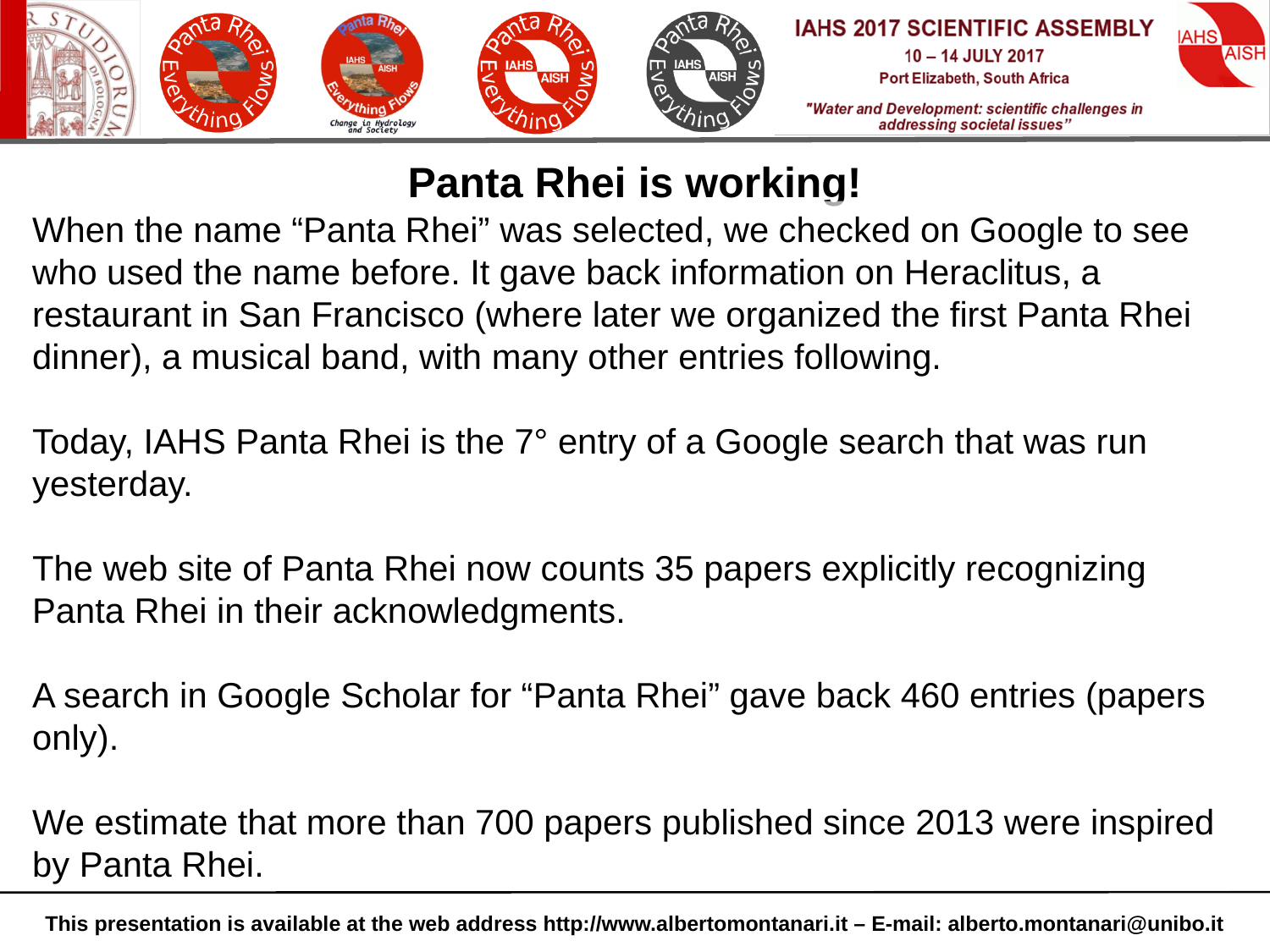

Panta Rhei is working!
When the name “Panta Rhei” was selected, we checked on Google to see who used the name before. It gave back information on Heraclitus, a restaurant in San Francisco (where later we organized the first Panta Rhei dinner), a musical band, with many other entries following.

Today, IAHS Panta Rhei is the 7° entry of a Google search that was run yesterday.

The web site of Panta Rhei now counts 35 papers explicitly recognizing Panta Rhei in their acknowledgments.

A search in Google Scholar for “Panta Rhei” gave back 460 entries (papers only).

We estimate that more than 700 papers published since 2013 were inspired by Panta Rhei.